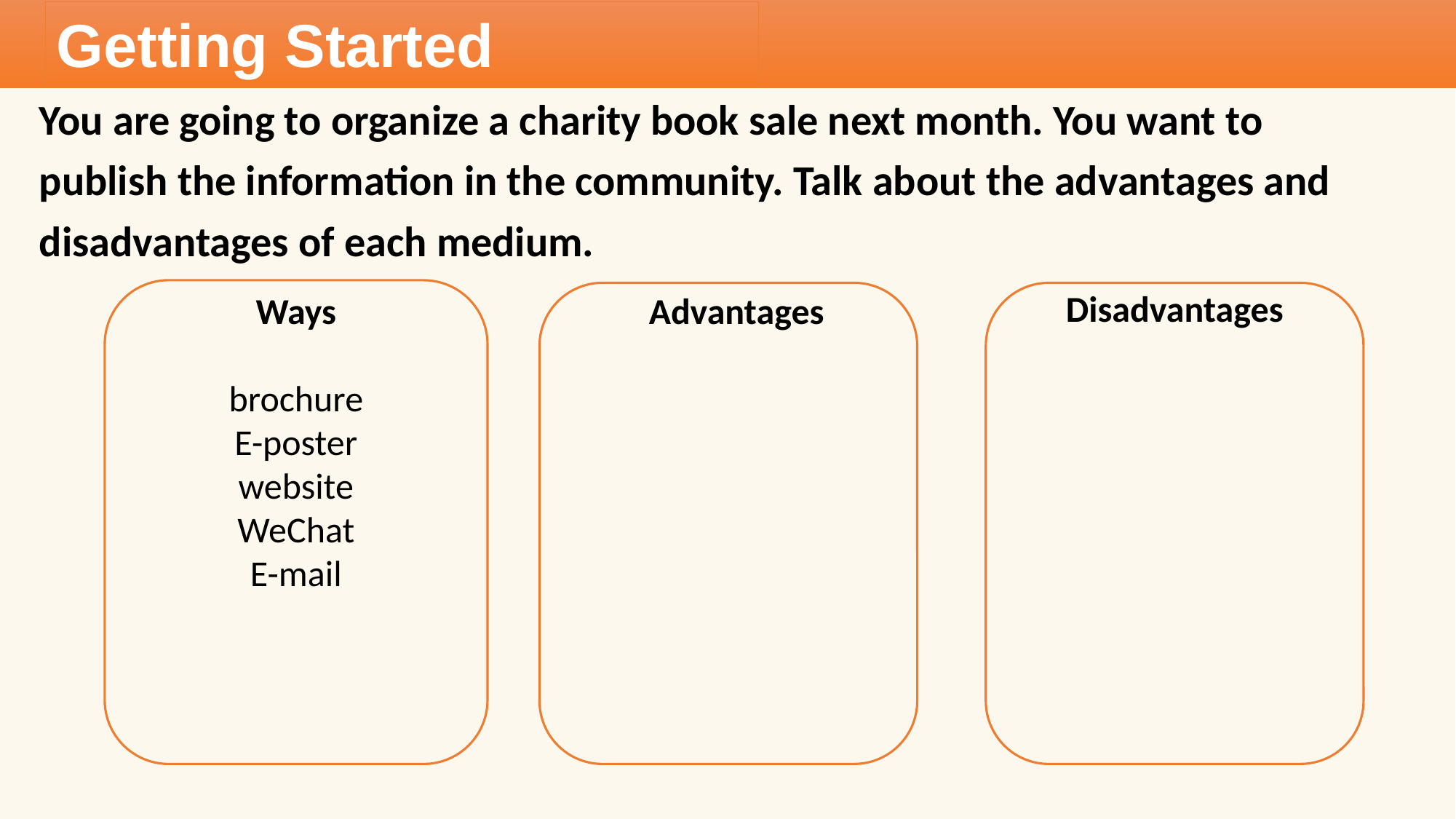

Getting Started
You are going to organize a charity book sale next month. You want to
publish the information in the community. Talk about the advantages and
disadvantages of each medium.

Disadvantages
Ways

brochure
E-poster
website
WeChat
E-mail

Advantages